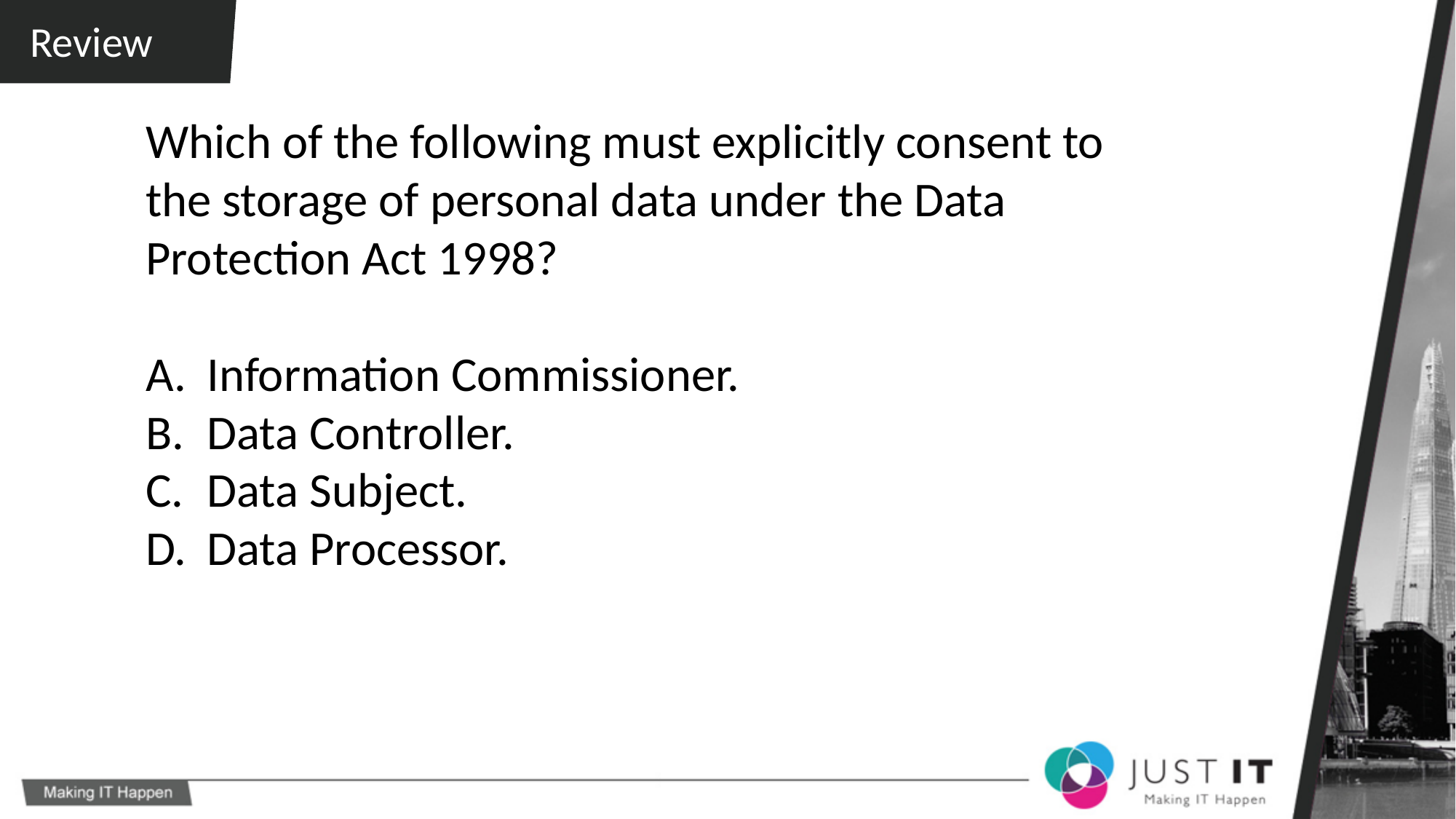

Review
Which of the following must explicitly consent to the storage of personal data under the Data Protection Act 1998?

Information Commissioner.
Data Controller.
Data Subject.
Data Processor.